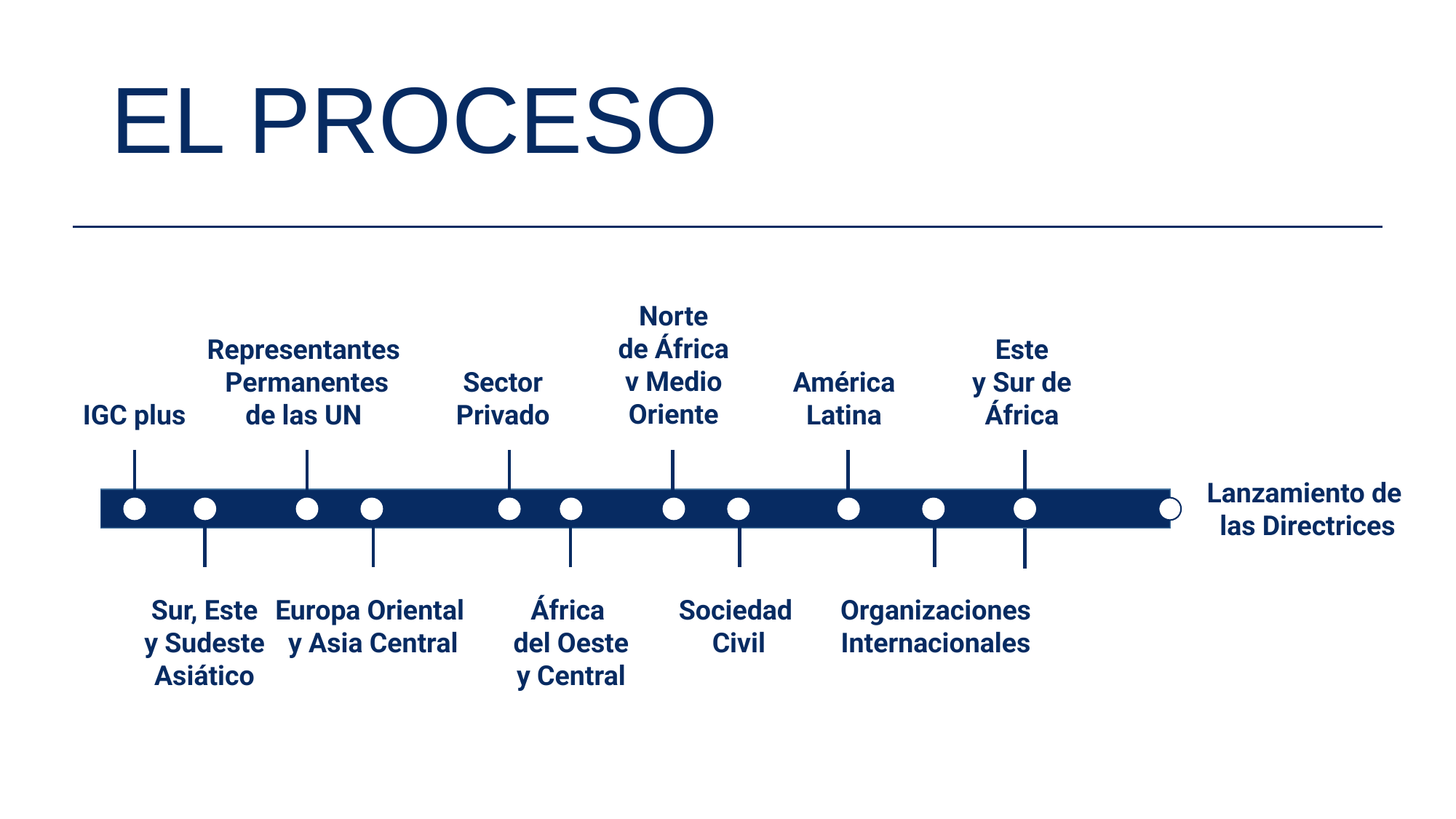

# EL PROCESO
Norte
de África
v Medio
Oriente
Representantes
Permanentes
de las UN
Este
y Sur de
África
Sector
Privado
América
Latina
IGC plus
Lanzamiento de
las Directrices

Sur, Este
y Sudeste
Asiático
Europa Oriental
y Asia Central
África
del Oeste
y Central
Sociedad
Civil
Organizaciones
Internacionales